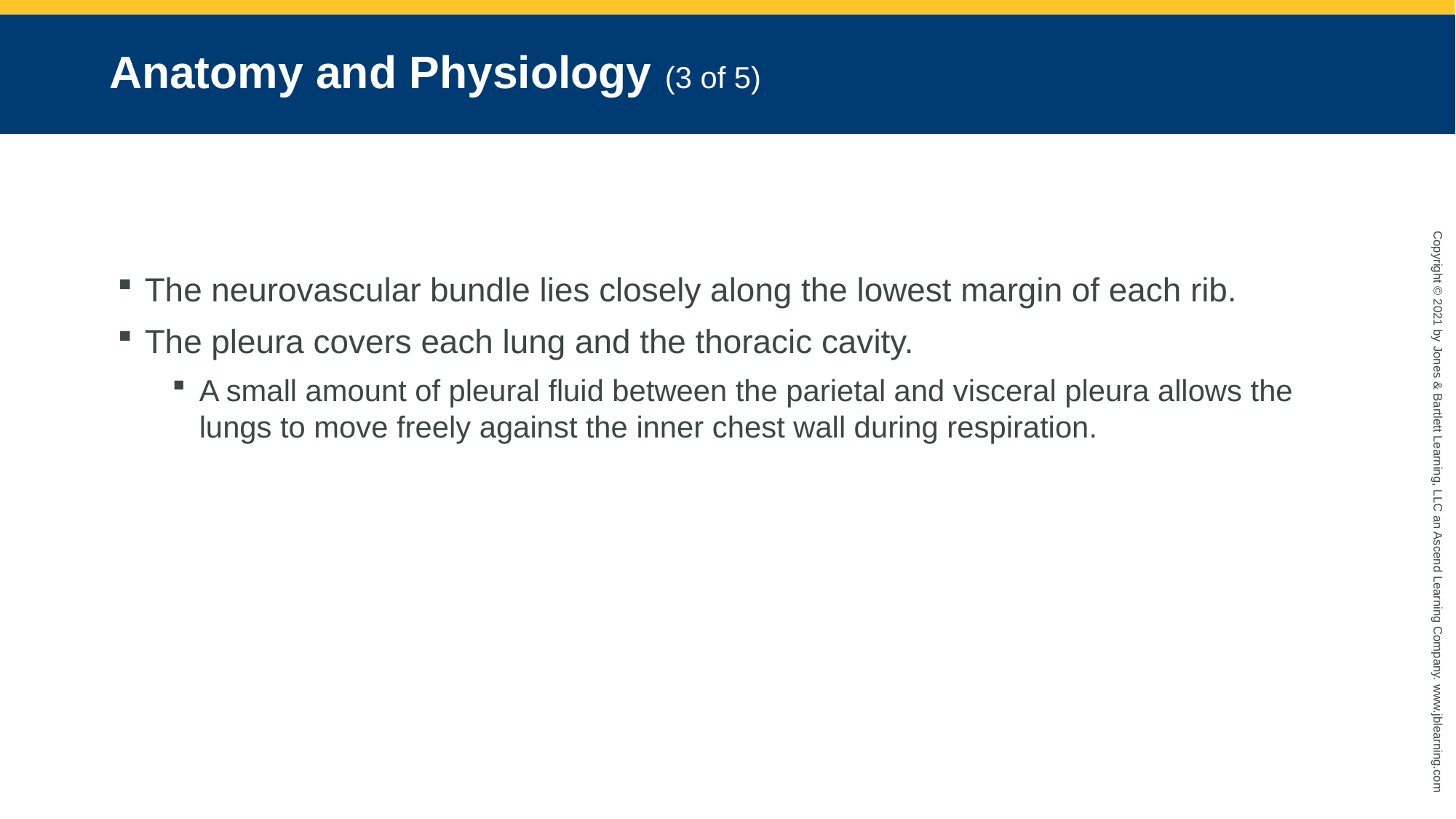

# Anatomy and Physiology (3 of 5)
The neurovascular bundle lies closely along the lowest margin of each rib.
The pleura covers each lung and the thoracic cavity.
A small amount of pleural fluid between the parietal and visceral pleura allows the lungs to move freely against the inner chest wall during respiration.